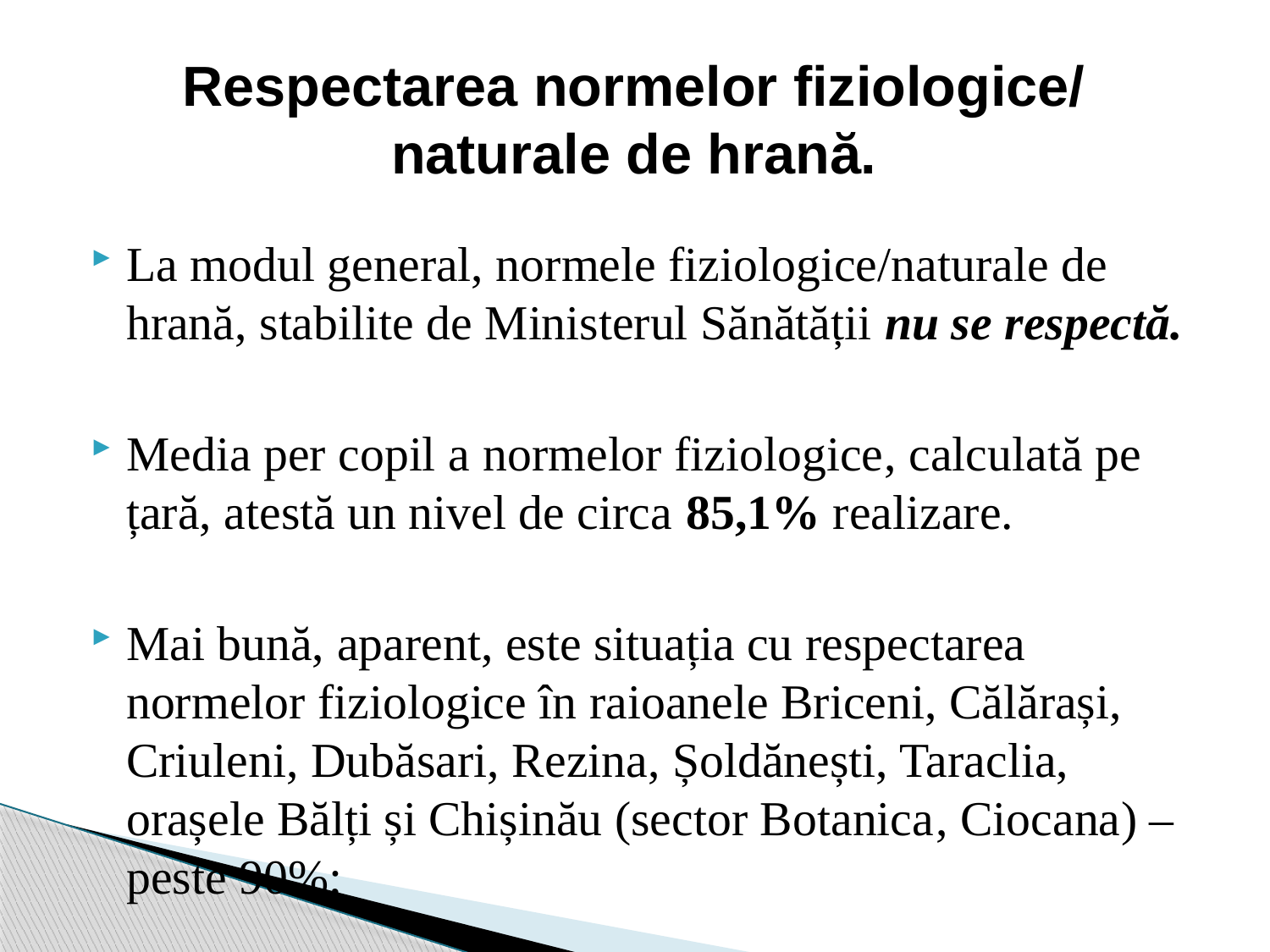

# Respectarea normelor fiziologice/ naturale de hrană.
La modul general, normele fiziologice/naturale de hrană, stabilite de Ministerul Sănătății nu se respectă.

Media per copil a normelor fiziologice, calculată pe țară, atestă un nivel de circa 85,1% realizare.

Mai bună, aparent, este situația cu respectarea normelor fiziologice în raioanele Briceni, Călărași, Criuleni, Dubăsari, Rezina, Șoldănești, Taraclia, orașele Bălți și Chișinău (sector Botanica, Ciocana) – peste 90%;